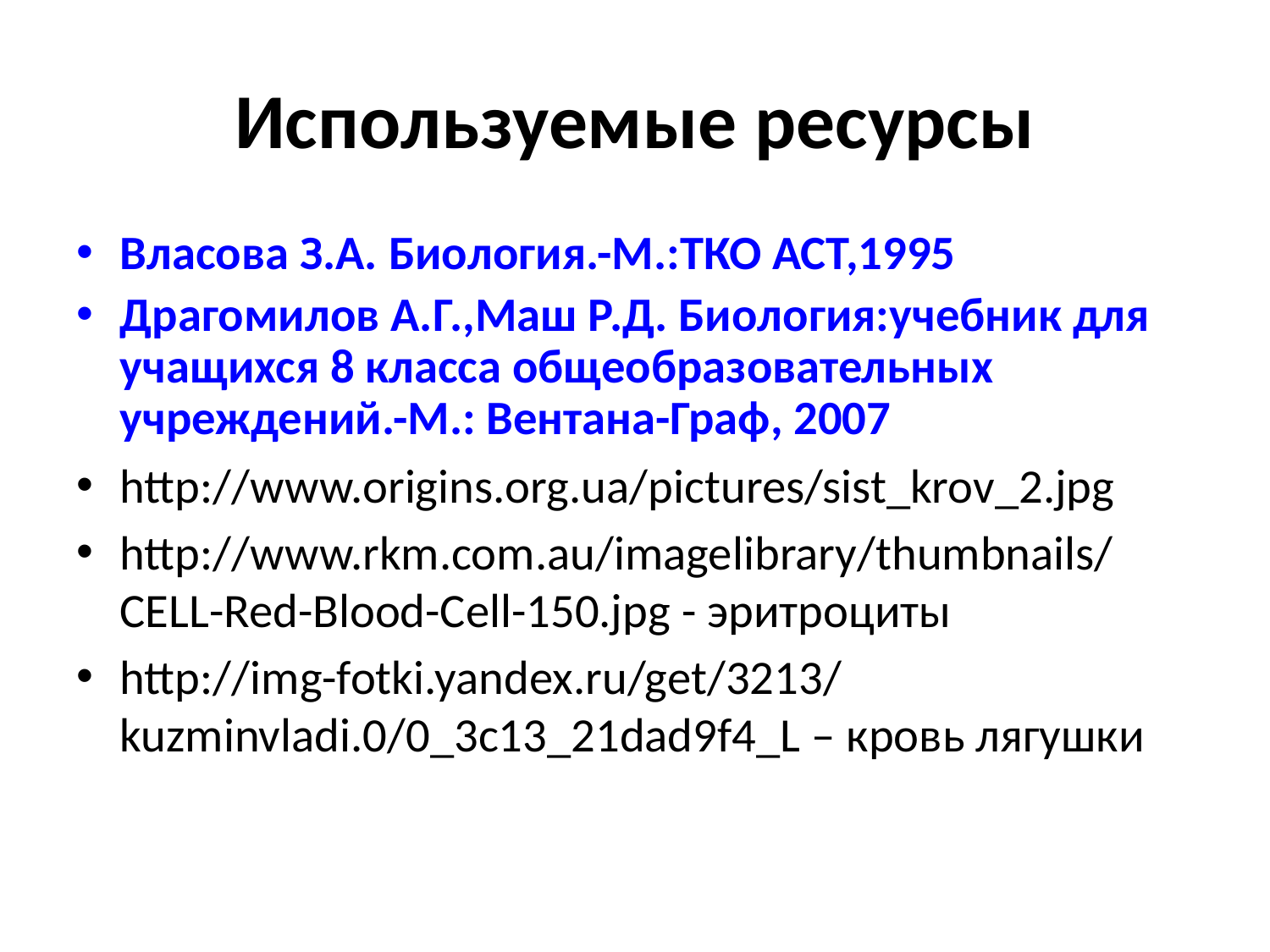

# Используемые ресурсы
Власова З.А. Биология.-М.:ТКО АСТ,1995
Драгомилов А.Г.,Маш Р.Д. Биология:учебник для учащихся 8 класса общеобразовательных учреждений.-М.: Вентана-Граф, 2007
http://www.origins.org.ua/pictures/sist_krov_2.jpg
http://www.rkm.com.au/imagelibrary/thumbnails/CELL-Red-Blood-Cell-150.jpg - эритроциты
http://img-fotki.yandex.ru/get/3213/kuzminvladi.0/0_3c13_21dad9f4_L – кровь лягушки